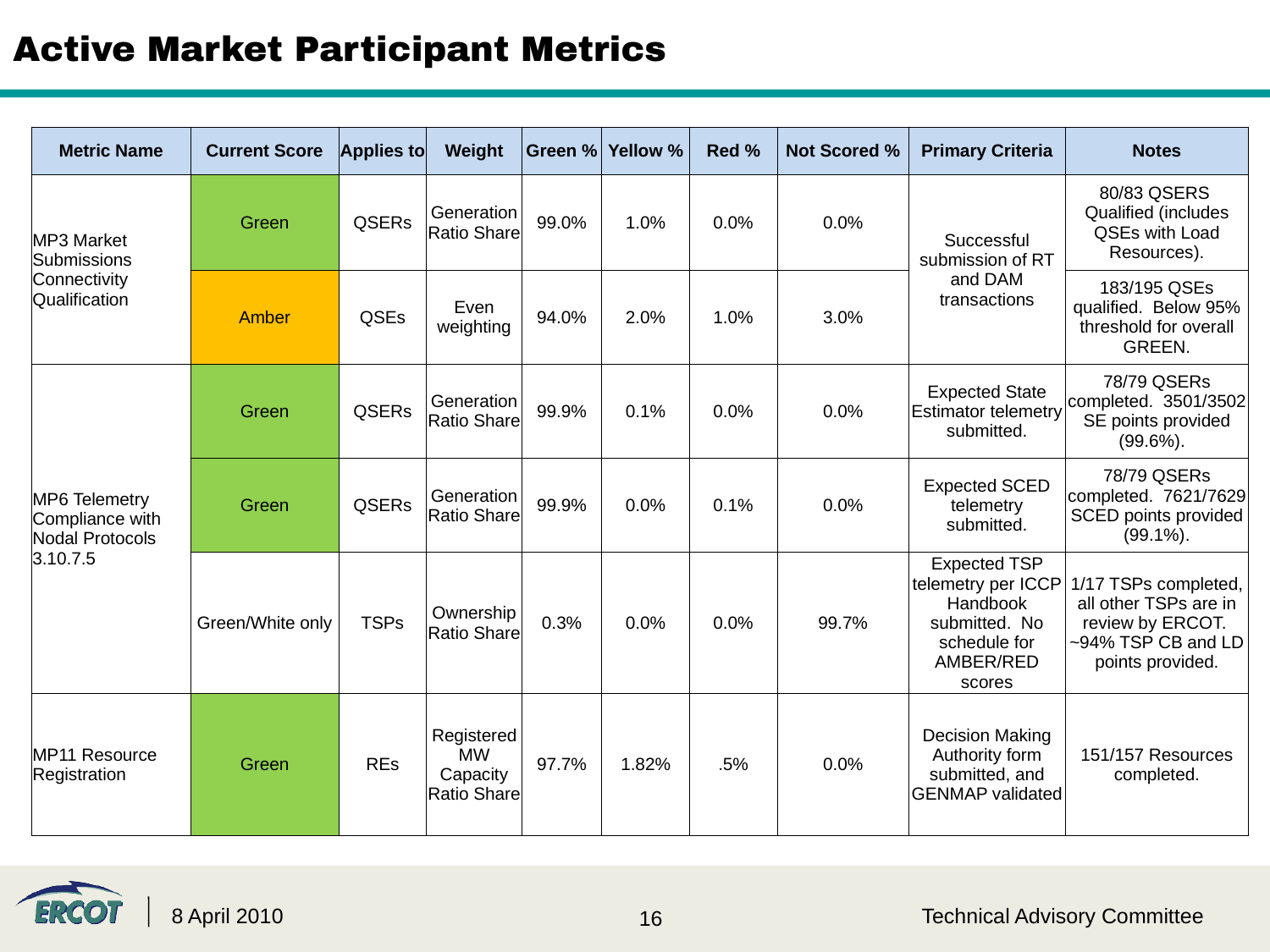

# Active Market Participant Metrics
| Metric Name | Current Score | Applies to | Weight | Green % | Yellow % | Red % | Not Scored % | Primary Criteria | Notes |
| --- | --- | --- | --- | --- | --- | --- | --- | --- | --- |
| MP3 Market Submissions Connectivity Qualification | Green | QSERs | Generation Ratio Share | 99.0% | 1.0% | 0.0% | 0.0% | Successful submission of RT and DAM transactions | 80/83 QSERS Qualified (includes QSEs with Load Resources). |
|  | Amber | QSEs | Even weighting | 94.0% | 2.0% | 1.0% | 3.0% |  | 183/195 QSEs qualified. Below 95% threshold for overall GREEN. |
| MP6 Telemetry Compliance with Nodal Protocols 3.10.7.5 | Green | QSERs | Generation Ratio Share | 99.9% | 0.1% | 0.0% | 0.0% | Expected State Estimator telemetry submitted. | 78/79 QSERs completed. 3501/3502 SE points provided (99.6%). |
|  | Green | QSERs | Generation Ratio Share | 99.9% | 0.0% | 0.1% | 0.0% | Expected SCED telemetry submitted. | 78/79 QSERs completed. 7621/7629 SCED points provided (99.1%). |
|  | Green/White only | TSPs | Ownership Ratio Share | 0.3% | 0.0% | 0.0% | 99.7% | Expected TSP telemetry per ICCP Handbook submitted. No schedule for AMBER/RED scores | 1/17 TSPs completed, all other TSPs are in review by ERCOT. ~94% TSP CB and LD points provided. |
| MP11 Resource Registration | Green | REs | Registered MW Capacity Ratio Share | 97.7% | 1.82% | .5% | 0.0% | Decision Making Authority form submitted, and GENMAP validated | 151/157 Resources completed. |
8 April 2010
Technical Advisory Committee